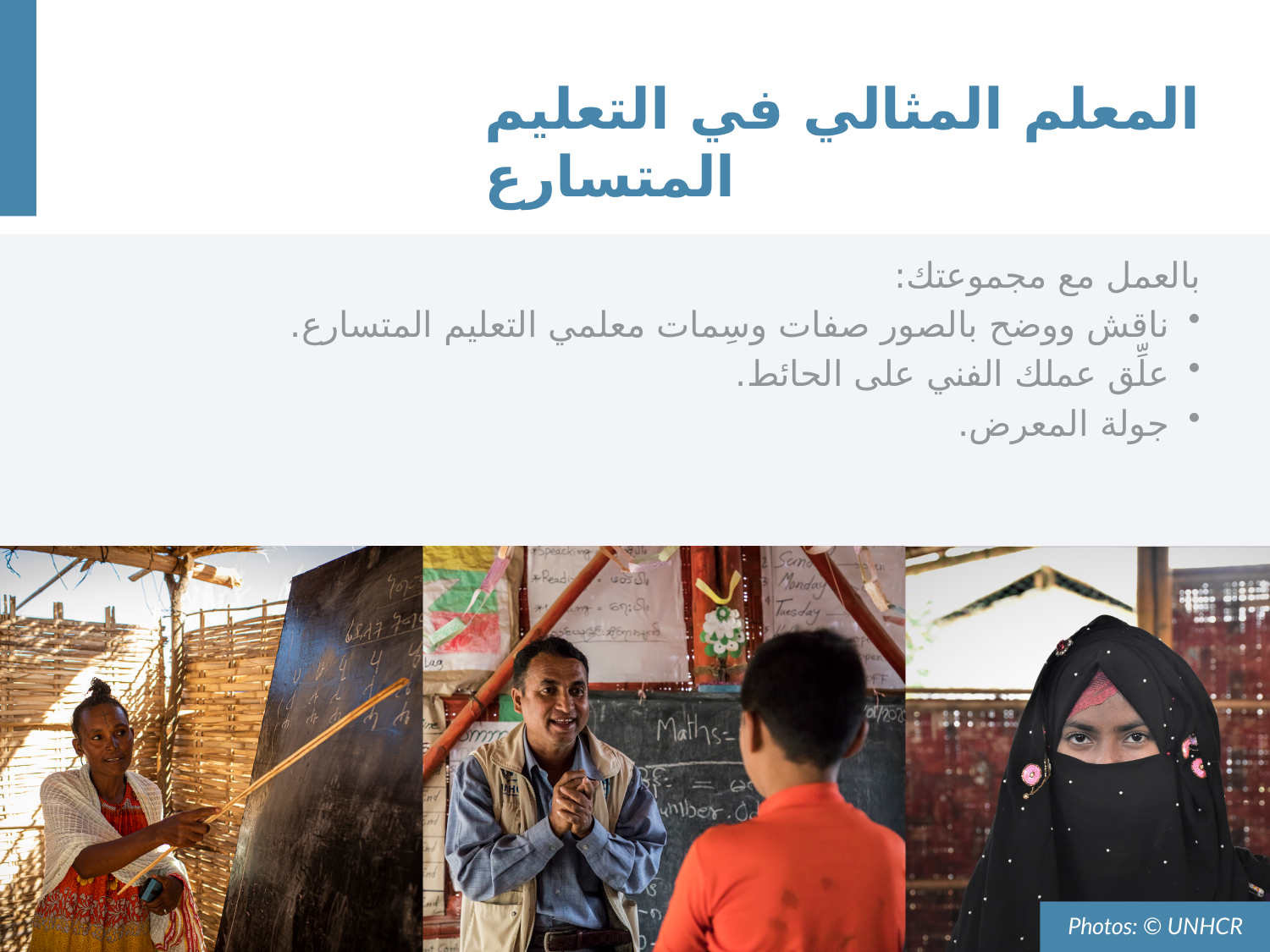

# المعلم المثالي في التعليم المتسارع

بالعمل مع مجموعتك:
ناقش ووضح بالصور صفات وسِمات معلمي التعليم المتسارع.
علِّق عملك الفني على الحائط.
جولة المعرض.

Photos: © UNHCR